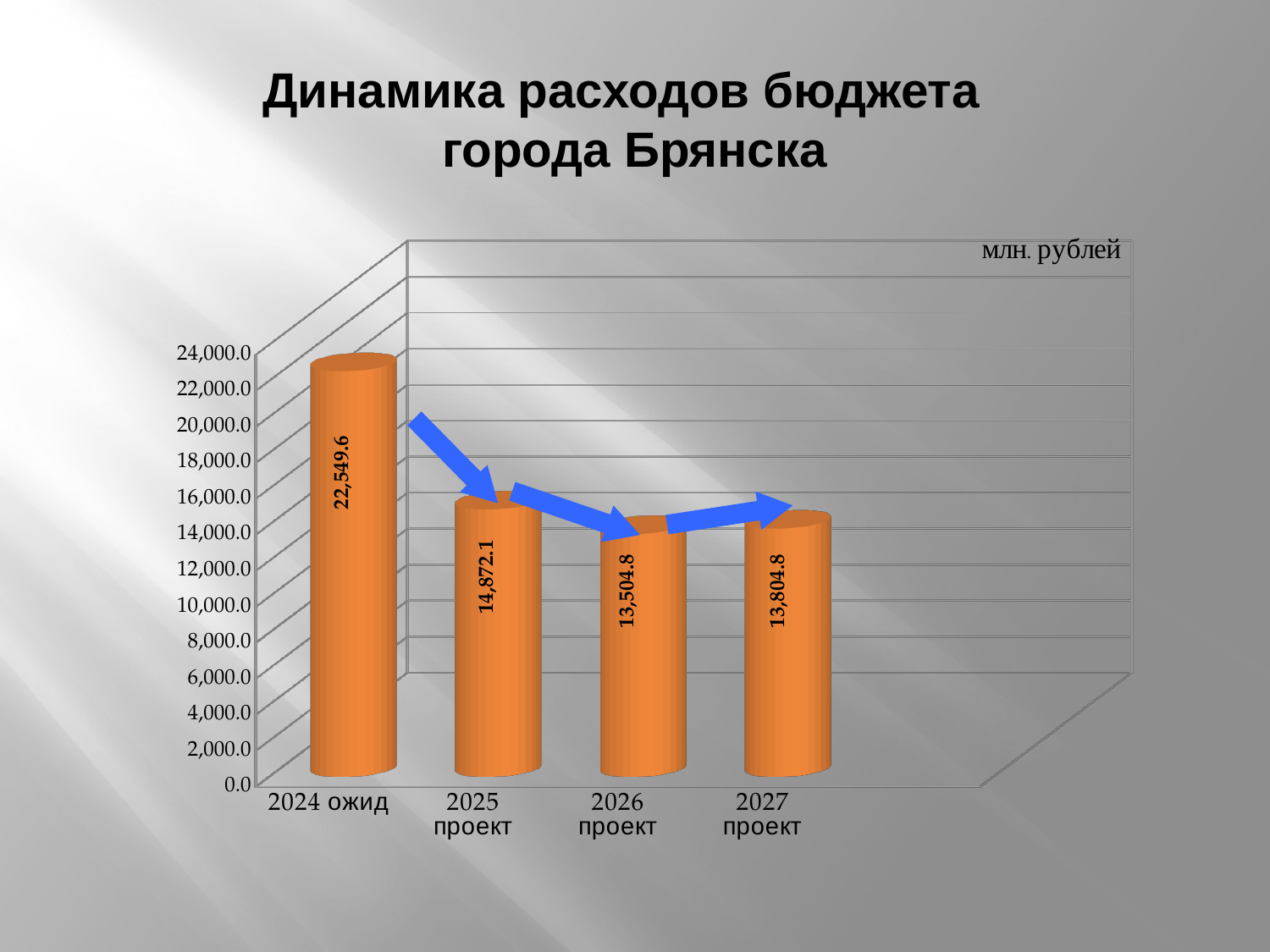

# Динамика расходов бюджета города Брянска

[unsupported chart]